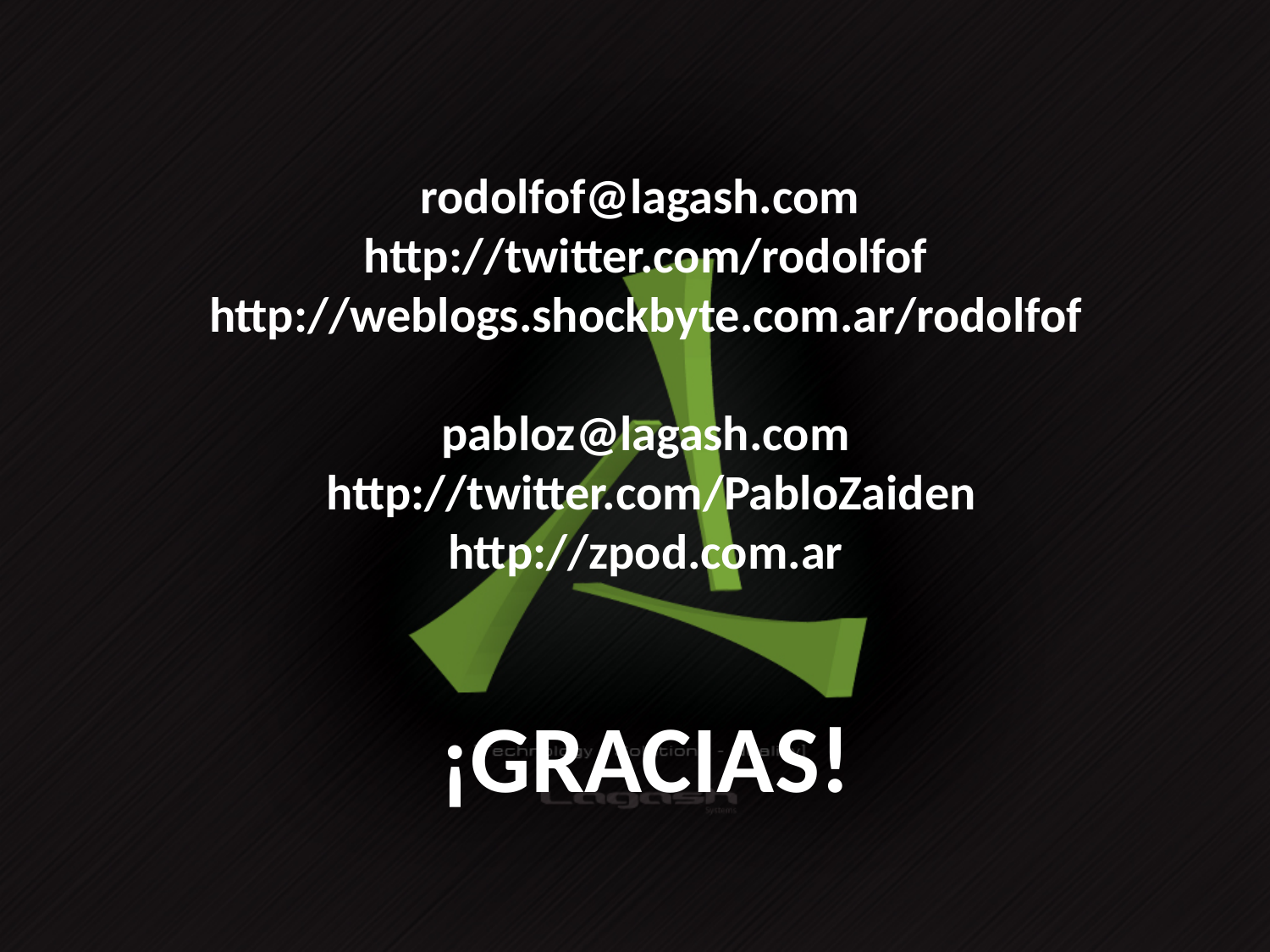

# rodolfof@lagash.com http://twitter.com/rodolfof http://weblogs.shockbyte.com.ar/rodolfof pabloz@lagash.com http://twitter.com/PabloZaiden http://zpod.com.ar ¡GRACIAS!